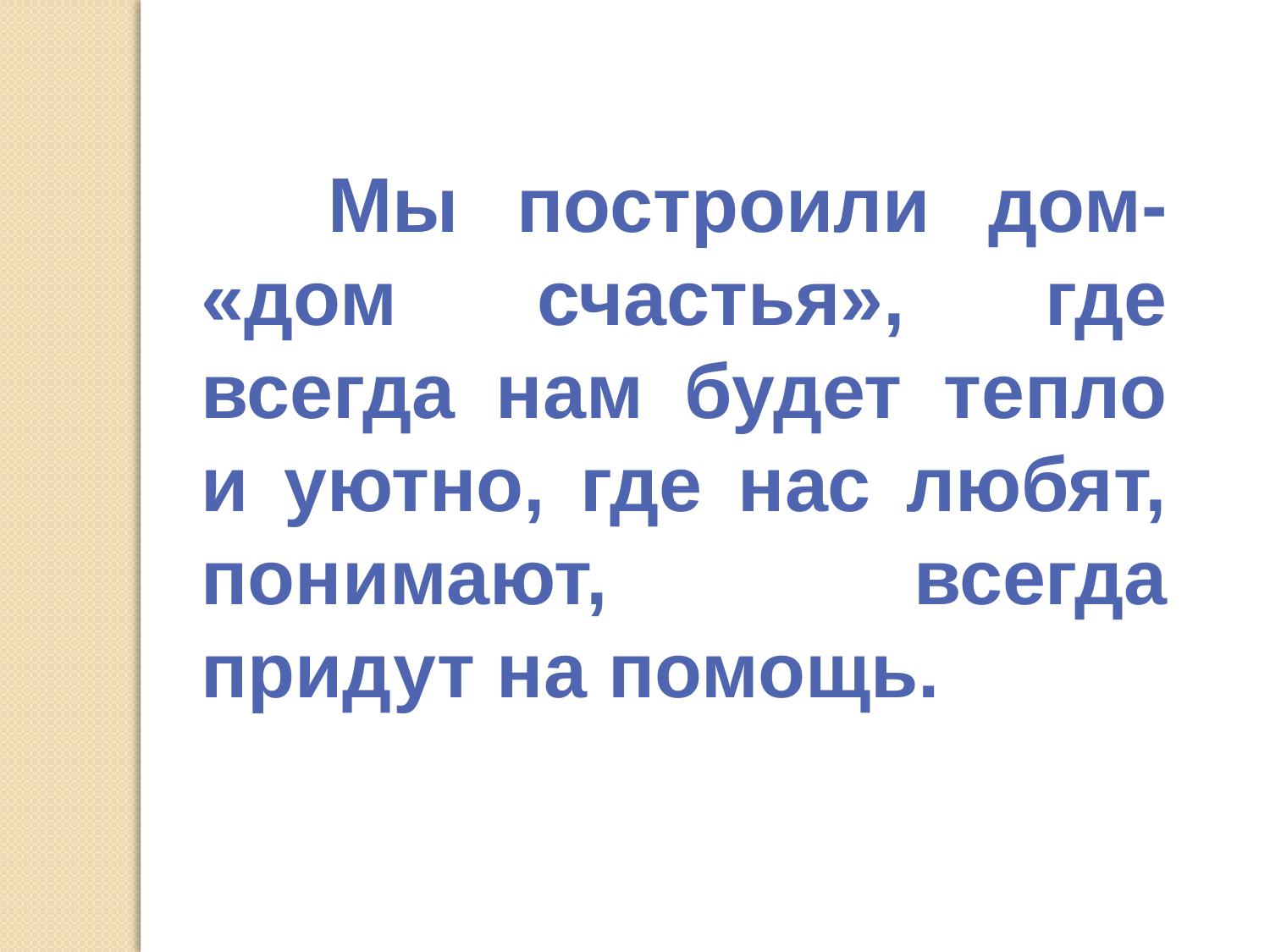

Мы построили дом- «дом счастья», где всегда нам будет тепло и уютно, где нас любят, понимают, всегда придут на помощь.